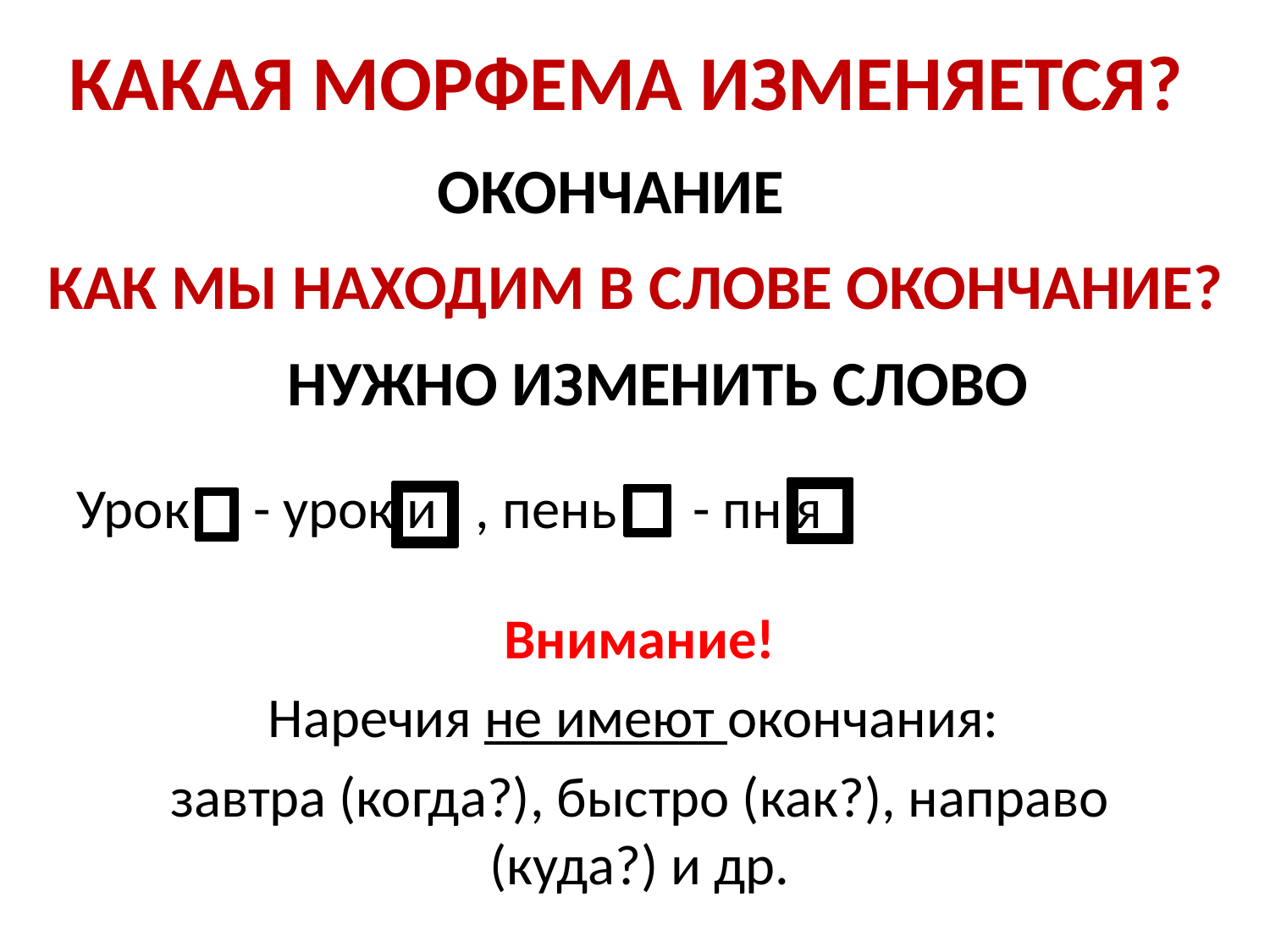

# КАКАЯ МОРФЕМА ИЗМЕНЯЕТСЯ?
ОКОНЧАНИЕ
КАК МЫ НАХОДИМ В СЛОВЕ ОКОНЧАНИЕ?
НУЖНО ИЗМЕНИТЬ СЛОВО
Урок     - урок и   , пень      - пн я

Внимание!
Наречия не имеют окончания:
завтра (когда?), быстро (как?), направо (куда?) и др.